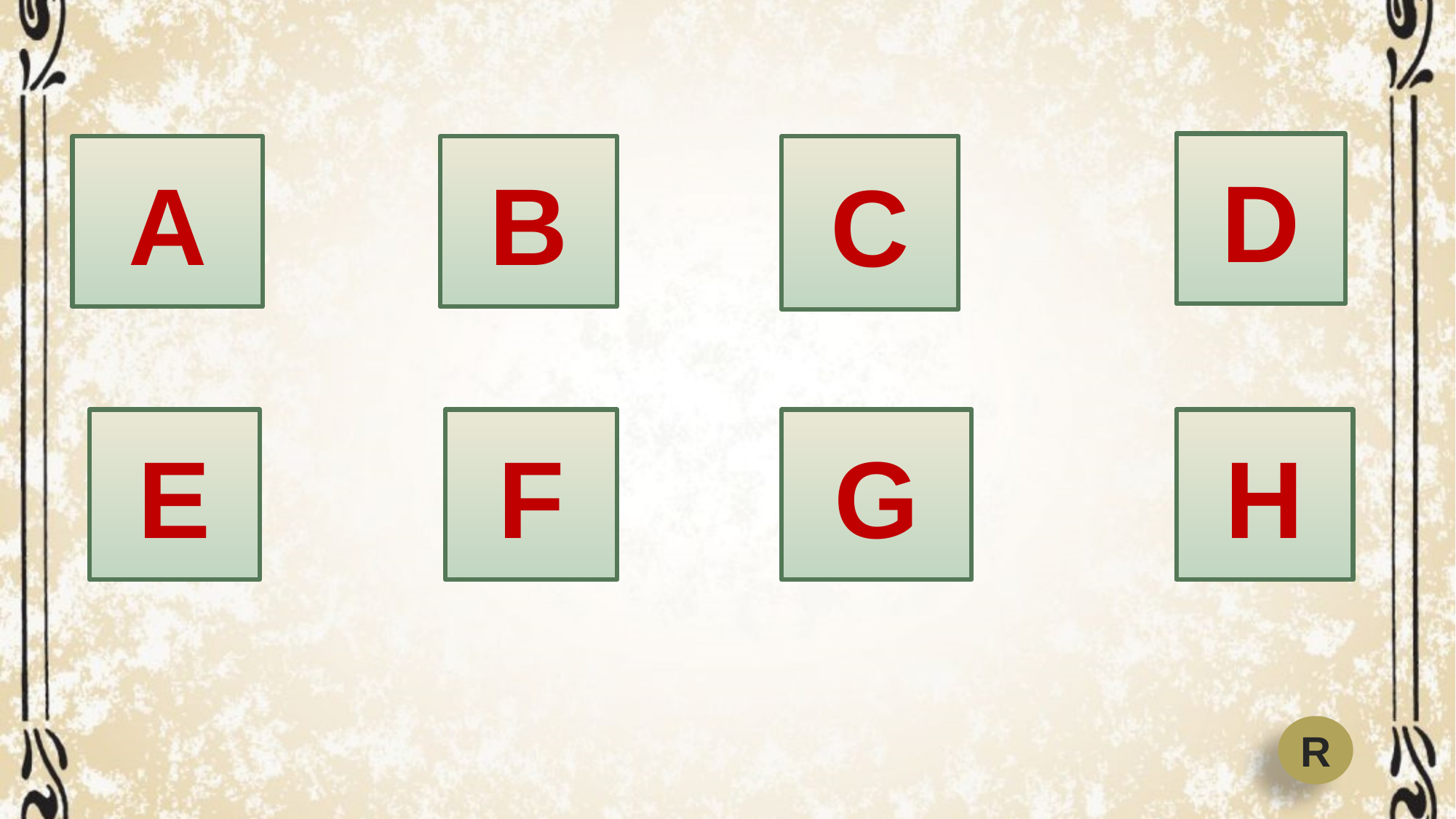

D
A
B
C
E
F
G
H
R